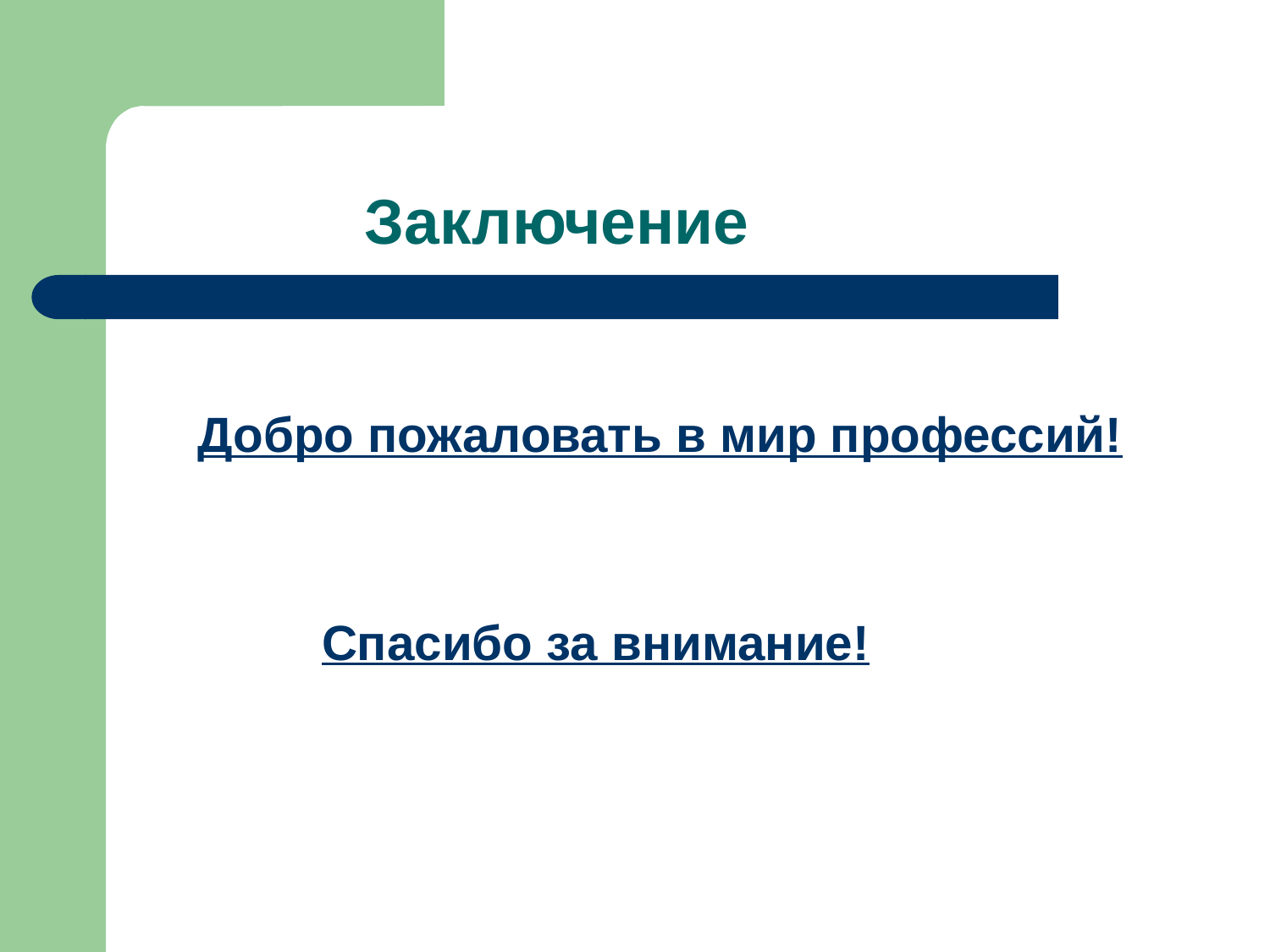

# Заключение

     Добро пожаловать в мир профессий!

              Спасибо за внимание!